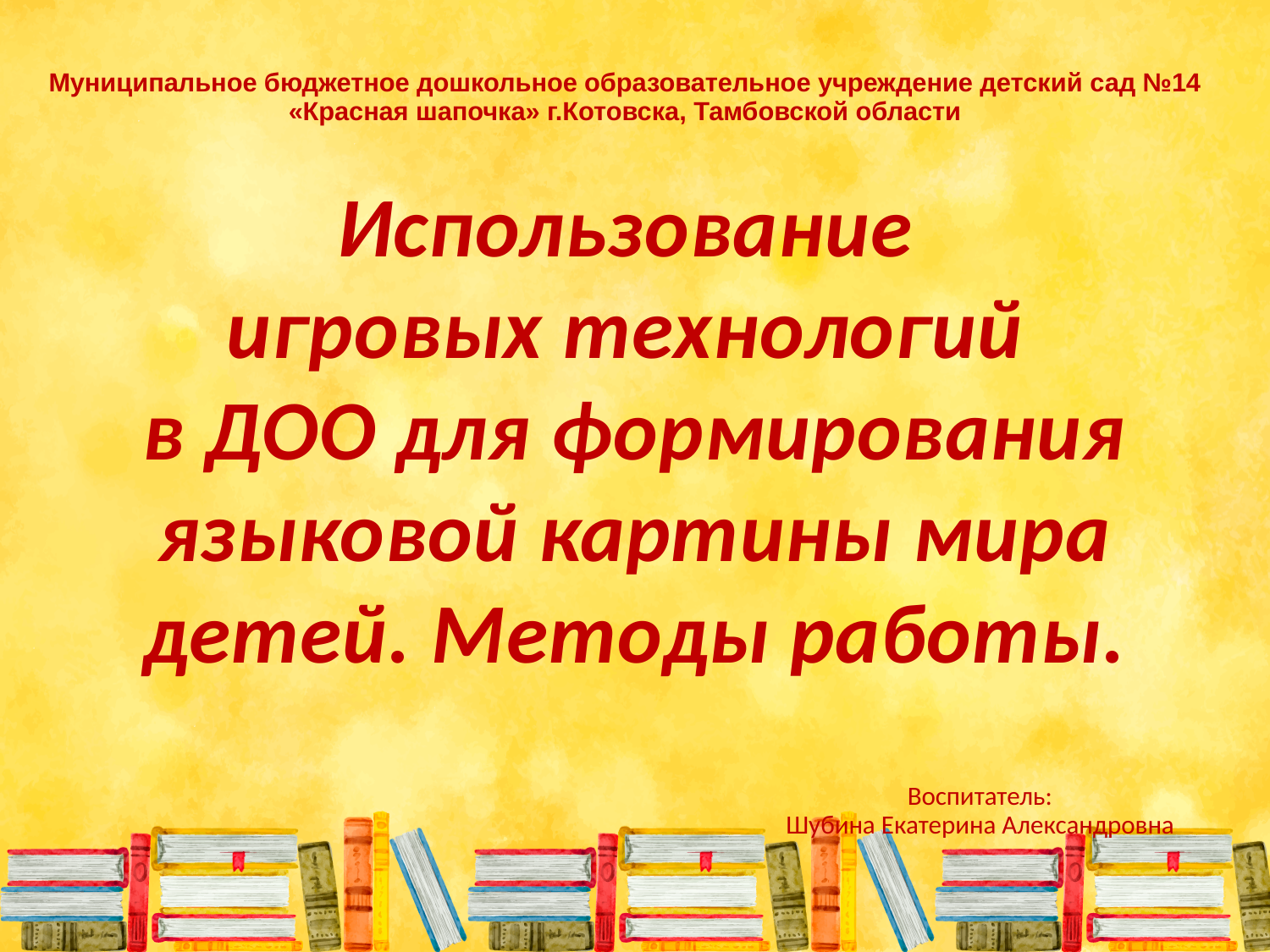

Муниципальное бюджетное дошкольное образовательное учреждение детский сад №14 «Красная шапочка» г.Котовска, Тамбовской области

Использование
игровых технологий
в ДОО для формирования языковой картины мира детей. Методы работы.
# Воспитатель: Шубина Екатерина Александровна